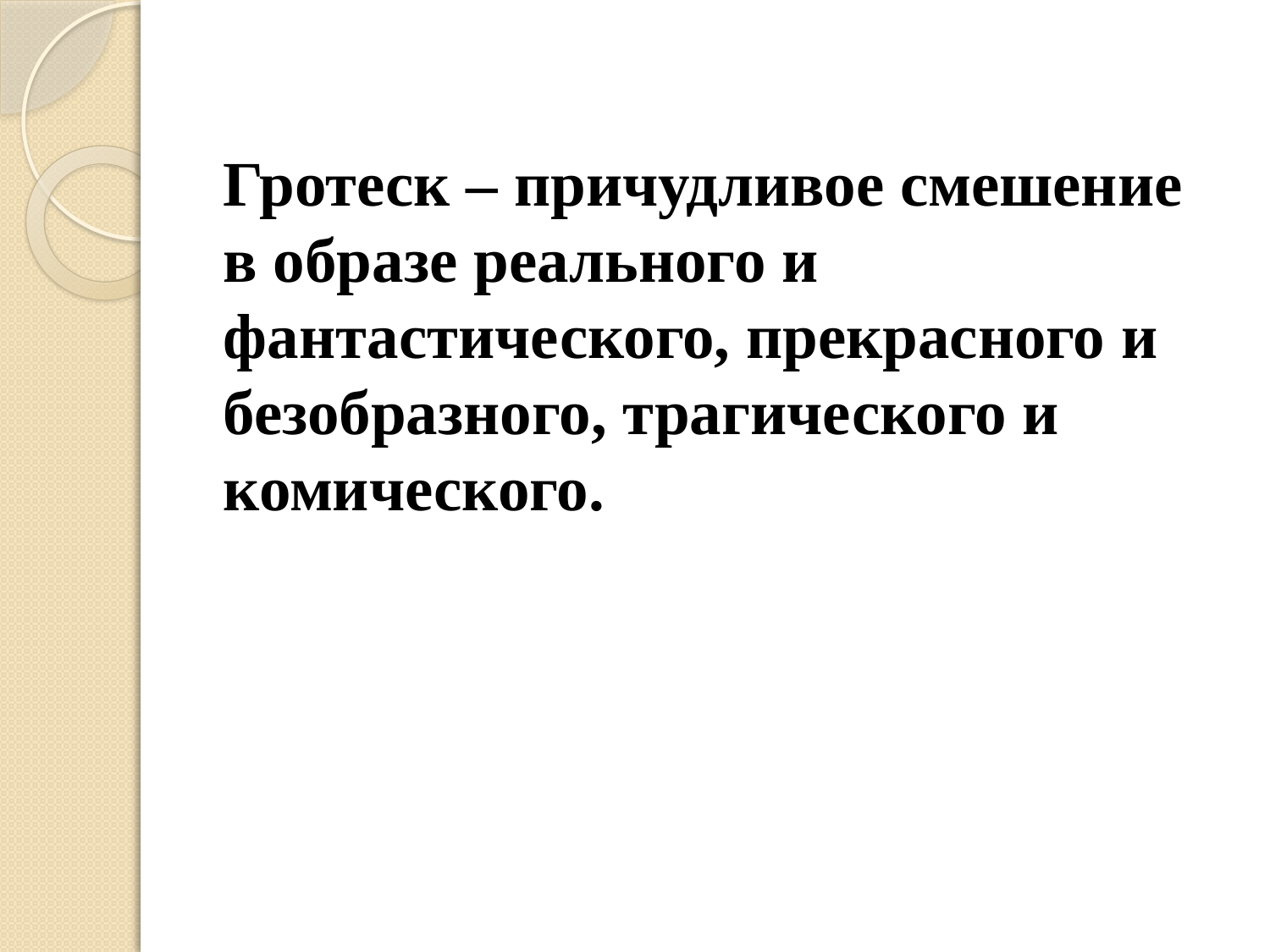

#
Гротеск – причудливое смешение в образе реального и фантастического, прекрасного и безобразного, трагического и комического.